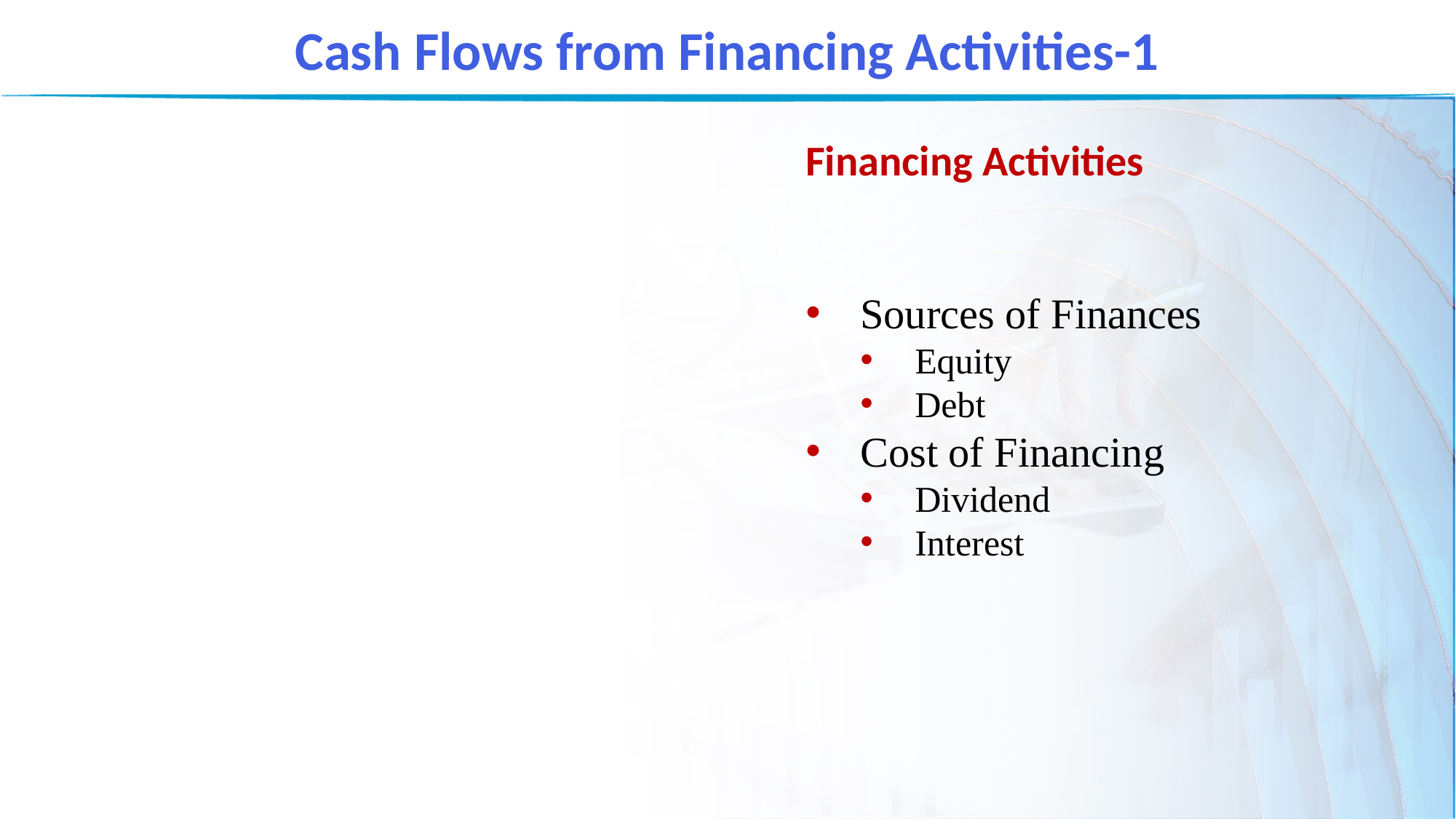

Cash Flows from Financing Activities-1
Financing Activities

Sources of Finances
Equity
Debt
Cost of Financing
Dividend
Interest